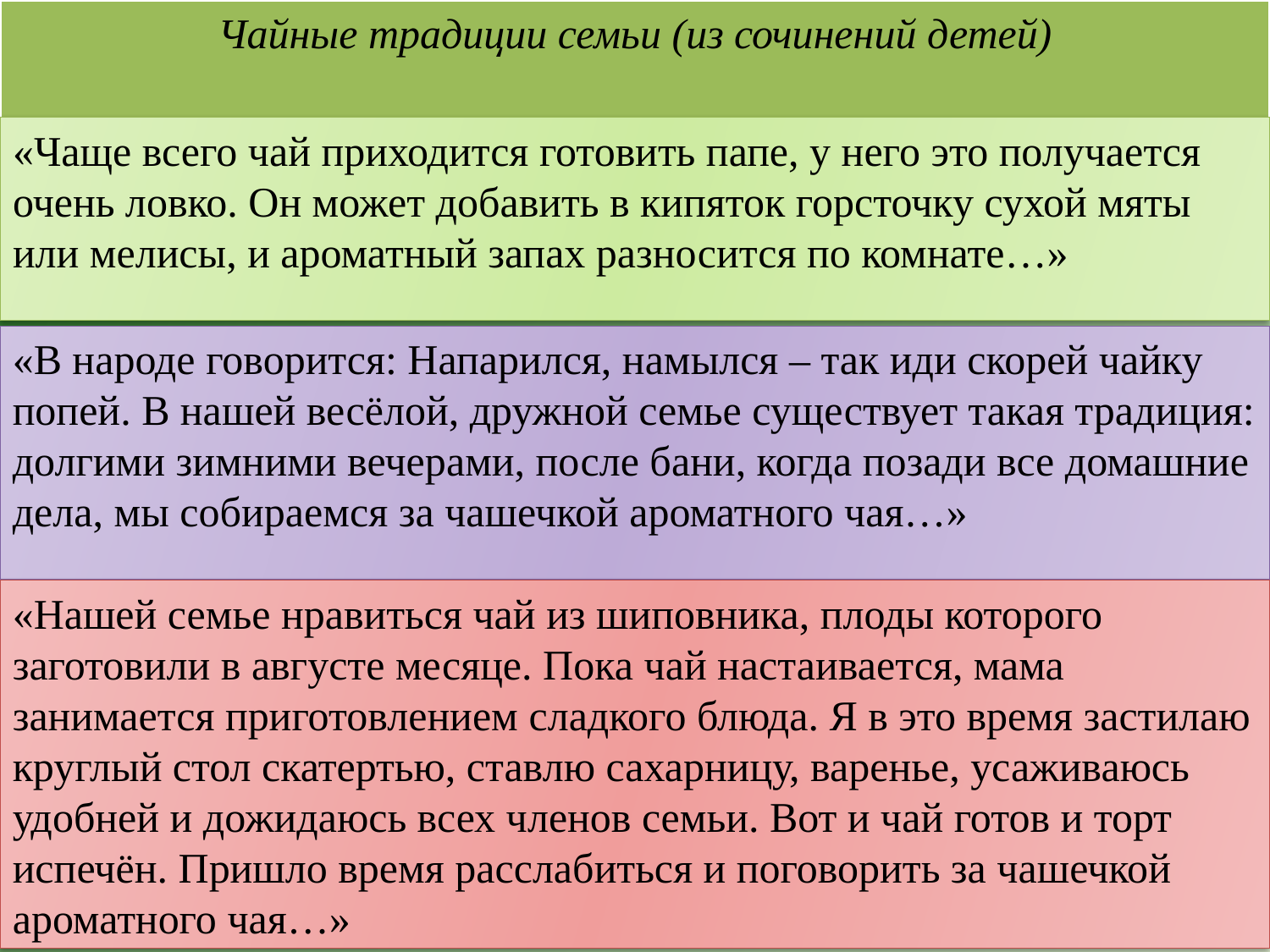

# Чайные традиции семьи (из сочинений детей)

«Чаще всего чай приходится готовить папе, у него это получается очень ловко. Он может добавить в кипяток горсточку сухой мяты или мелисы, и ароматный запах разносится по комнате…»

«В народе говорится: Напарился, намылся – так иди скорей чайку попей. В нашей весёлой, дружной семье существует такая традиция: долгими зимними вечерами, после бани, когда позади все домашние дела, мы собираемся за чашечкой ароматного чая…»

«Нашей семье нравиться чай из шиповника, плоды которого заготовили в августе месяце. Пока чай настаивается, мама занимается приготовлением сладкого блюда. Я в это время застилаю круглый стол скатертью, ставлю сахарницу, варенье, усаживаюсь удобней и дожидаюсь всех членов семьи. Вот и чай готов и торт испечён. Пришло время расслабиться и поговорить за чашечкой ароматного чая…»